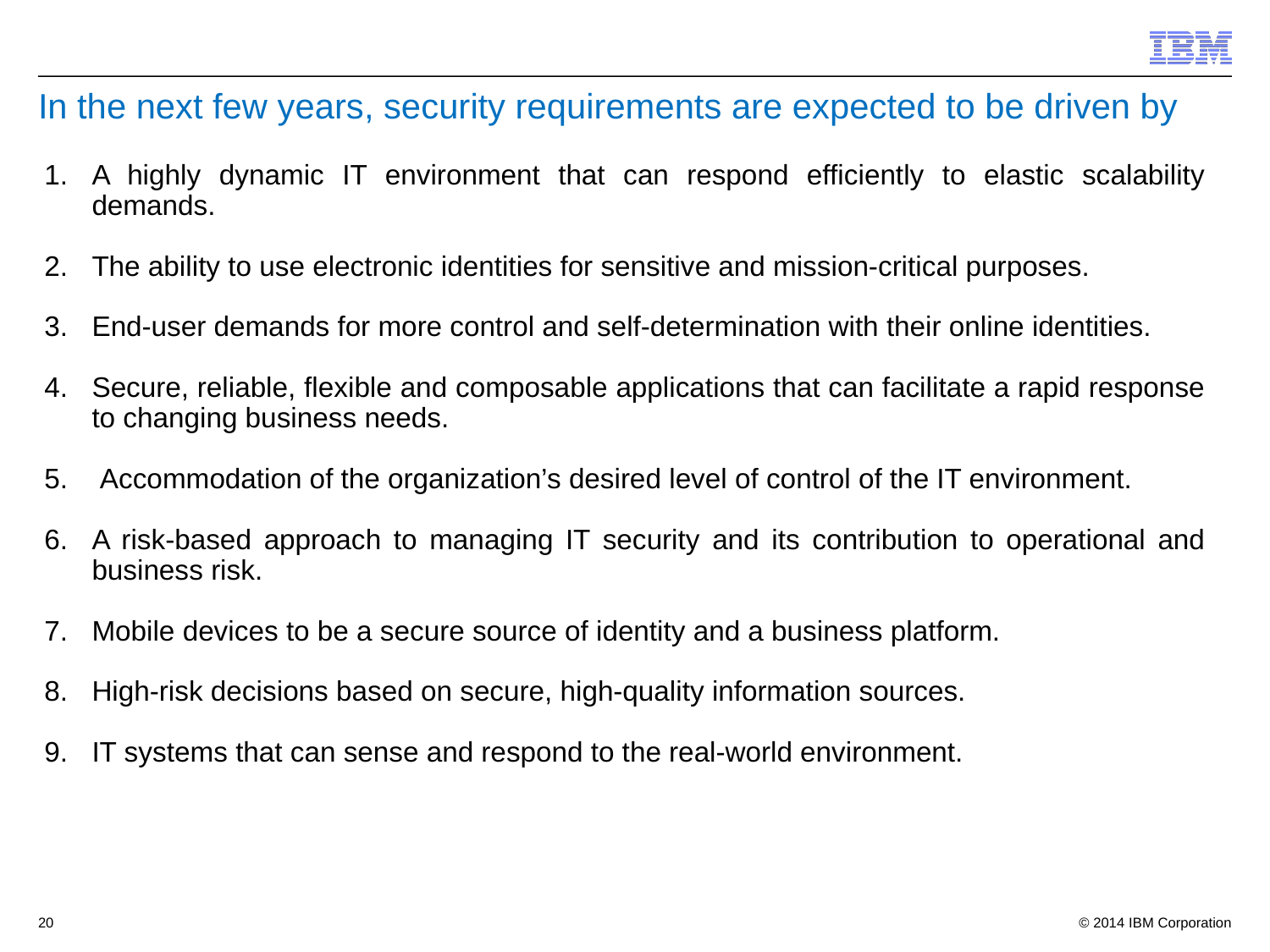

# In the next few years, security requirements are expected to be driven by

A highly dynamic IT environment that can respond efficiently to elastic scalability demands.

The ability to use electronic identities for sensitive and mission-critical purposes.

End-user demands for more control and self-determination with their online identities.

Secure, reliable, flexible and composable applications that can facilitate a rapid response to changing business needs.

 Accommodation of the organization’s desired level of control of the IT environment.

A risk-based approach to managing IT security and its contribution to operational and business risk.

Mobile devices to be a secure source of identity and a business platform.

High-risk decisions based on secure, high-quality information sources.

IT systems that can sense and respond to the real-world environment.
20